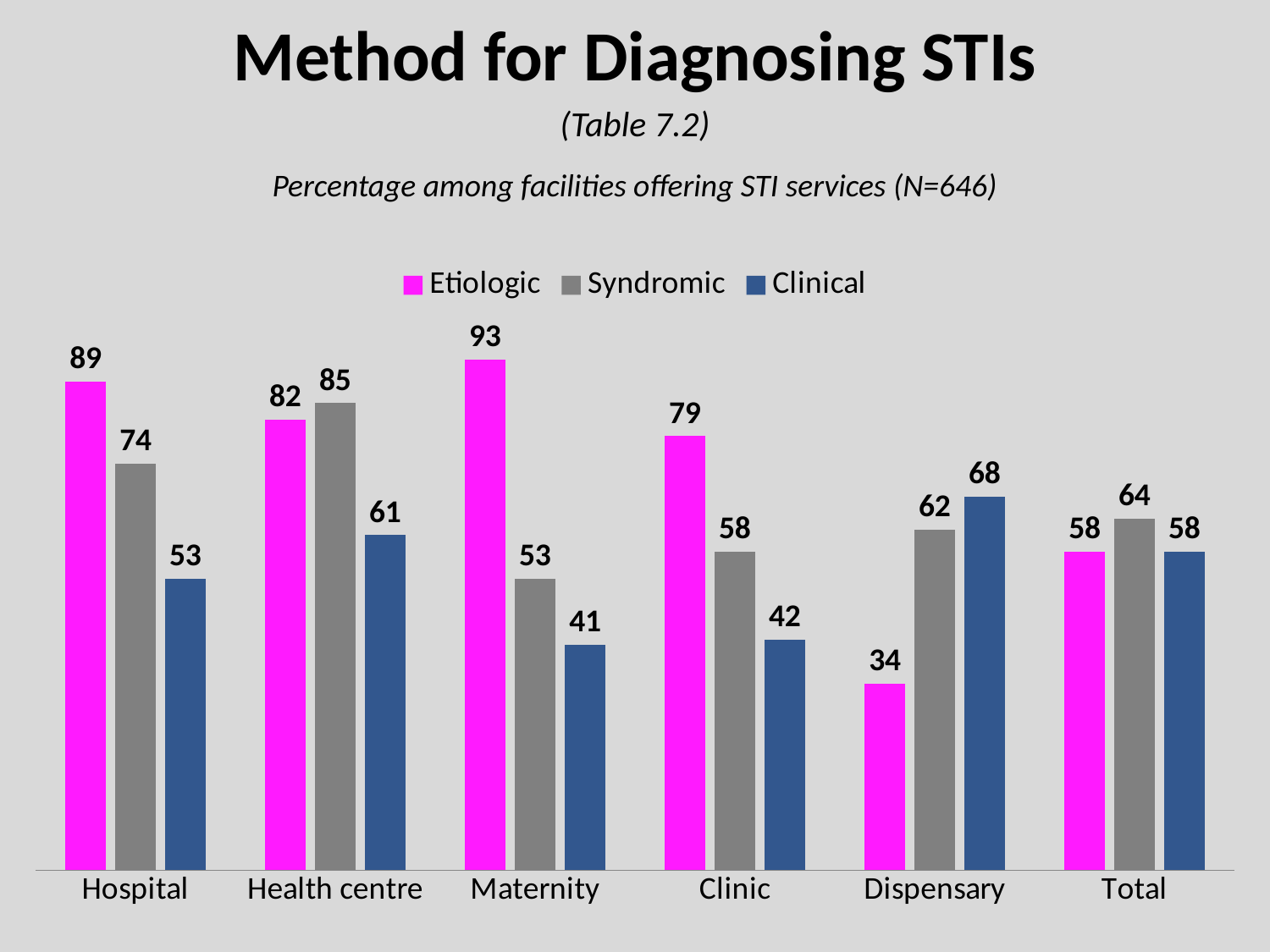

# Method for Diagnosing STIs
(Table 7.2)
Percentage among facilities offering STI services (N=646)

### Chart

| Category | Etiologic | Syndromic | Clinical |
|---|---|---|---|
| Hospital | 89.0 | 74.0 | 53.0 |
| Health centre | 82.0 | 85.0 | 61.0 |
| Maternity | 93.0 | 53.0 | 41.0 |
| Clinic | 79.0 | 58.0 | 42.0 |
| Dispensary | 34.0 | 62.0 | 68.0 |
| Total | 58.0 | 64.0 | 58.0 |